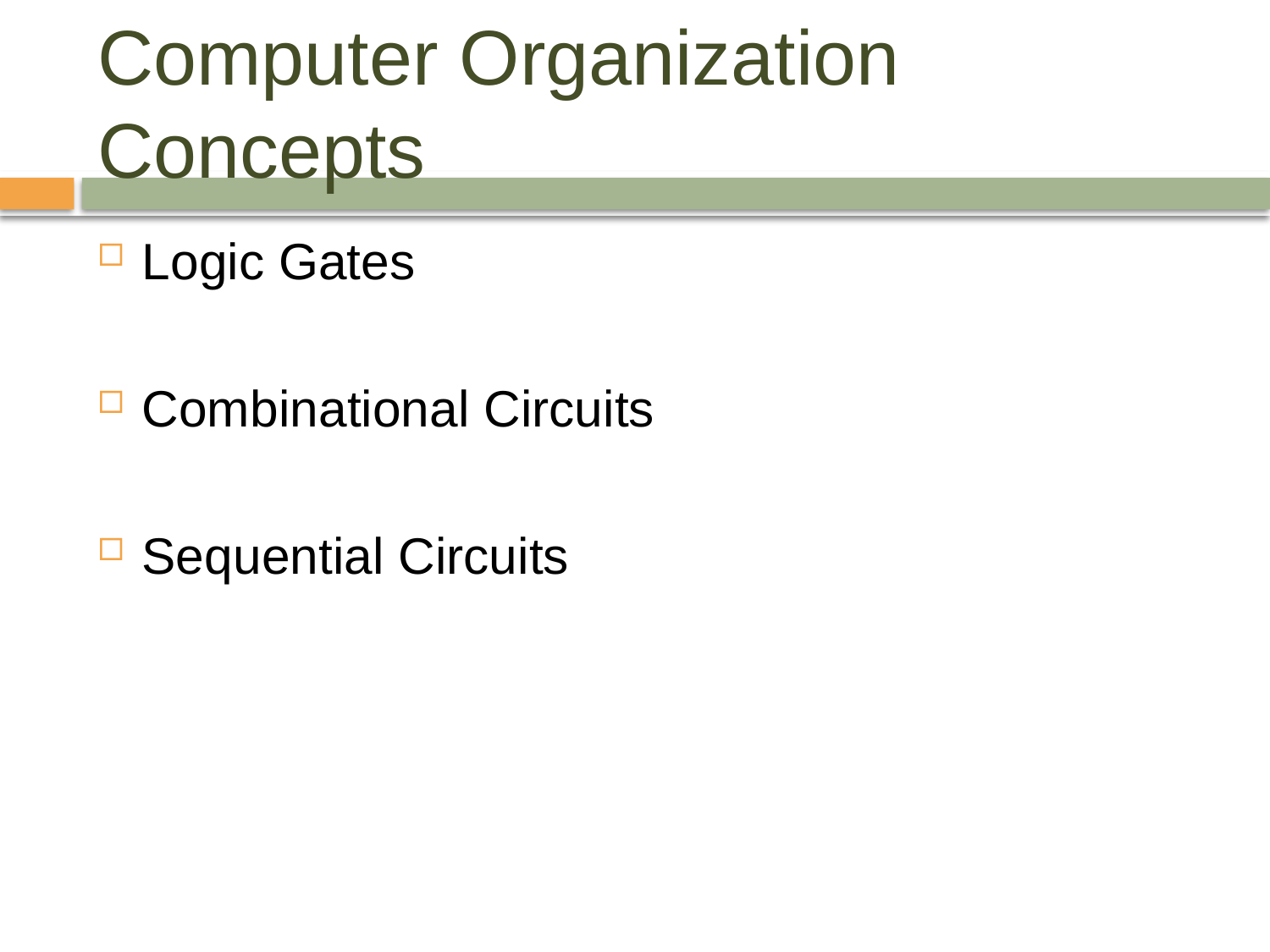

# Computer Organization Concepts
Logic Gates

Combinational Circuits

Sequential Circuits